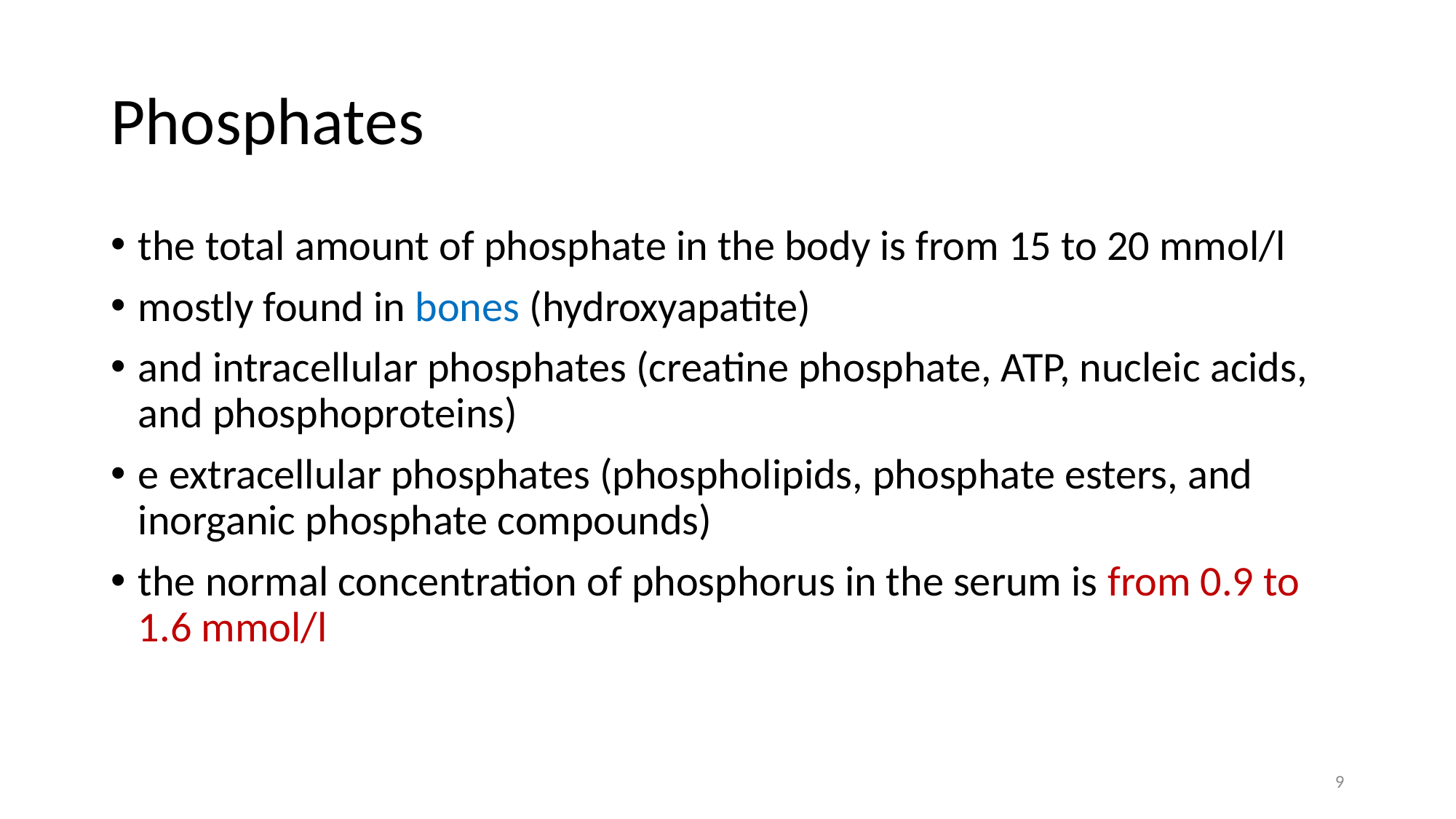

# Phosphates
the total amount of phosphate in the body is from 15 to 20 mmol/l
mostly found in bones (hydroxyapatite)
and intracellular phosphates (creatine phosphate, ATP, nucleic acids, and phosphoproteins)
e extracellular phosphates (phospholipids, phosphate esters, and inorganic phosphate compounds)
the normal concentration of phosphorus in the serum is from 0.9 to 1.6 mmol/l
9